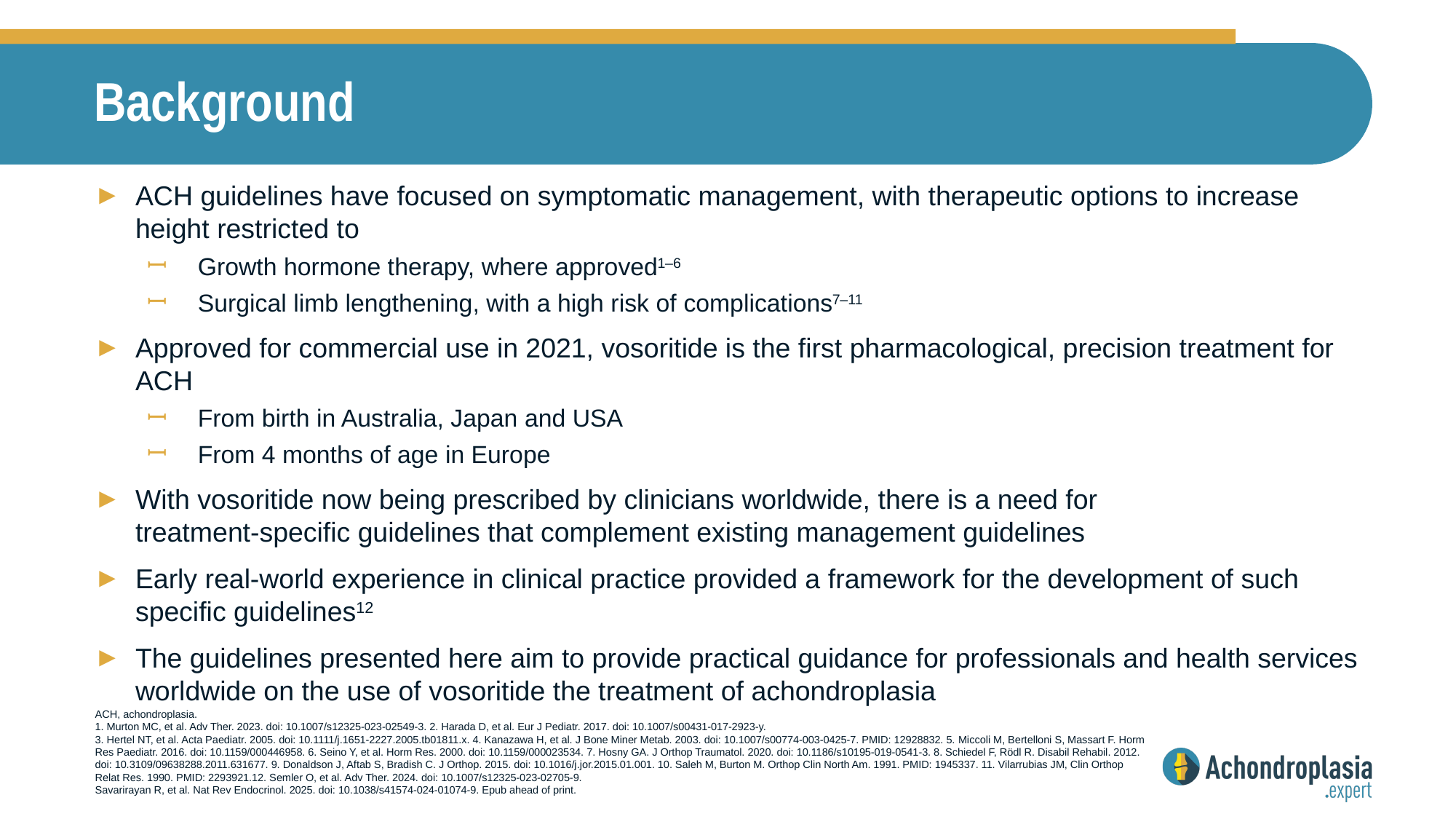

# Background
ACH guidelines have focused on symptomatic management, with therapeutic options to increase height restricted to
Growth hormone therapy, where approved1–6
Surgical limb lengthening, with a high risk of complications7–11
Approved for commercial use in 2021, vosoritide is the first pharmacological, precision treatment for ACH
From birth in Australia, Japan and USA
From 4 months of age in Europe
With vosoritide now being prescribed by clinicians worldwide, there is a need for
treatment-specific guidelines that complement existing management guidelines
Early real-world experience in clinical practice provided a framework for the development of such specific guidelines12
The guidelines presented here aim to provide practical guidance for professionals and health services worldwide on the use of vosoritide the treatment of achondroplasia

ACH, achondroplasia.
1. Murton MC, et al. Adv Ther. 2023. doi: 10.1007/s12325-023-02549-3. 2. Harada D, et al. Eur J Pediatr. 2017. doi: 10.1007/s00431-017-2923-y.
3. Hertel NT, et al. Acta Paediatr. 2005. doi: 10.1111/j.1651-2227.2005.tb01811.x. 4. Kanazawa H, et al. J Bone Miner Metab. 2003. doi: 10.1007/s00774-003-0425-7. PMID: 12928832. 5. Miccoli M, Bertelloni S, Massart F. Horm Res Paediatr. 2016. doi: 10.1159/000446958. 6. Seino Y, et al. Horm Res. 2000. doi: 10.1159/000023534. 7. Hosny GA. J Orthop Traumatol. 2020. doi: 10.1186/s10195-019-0541-3. 8. Schiedel F, Rödl R. Disabil Rehabil. 2012. doi: 10.3109/09638288.2011.631677. 9. Donaldson J, Aftab S, Bradish C. J Orthop. 2015. doi: 10.1016/j.jor.2015.01.001. 10. Saleh M, Burton M. Orthop Clin North Am. 1991. PMID: 1945337. 11. Vilarrubias JM, Clin Orthop Relat Res. 1990. PMID: 2293921.12. Semler O, et al. Adv Ther. 2024. doi: 10.1007/s12325-023-02705-9.
Savarirayan R, et al. Nat Rev Endocrinol. 2025. doi: 10.1038/s41574-024-01074-9. Epub ahead of print.